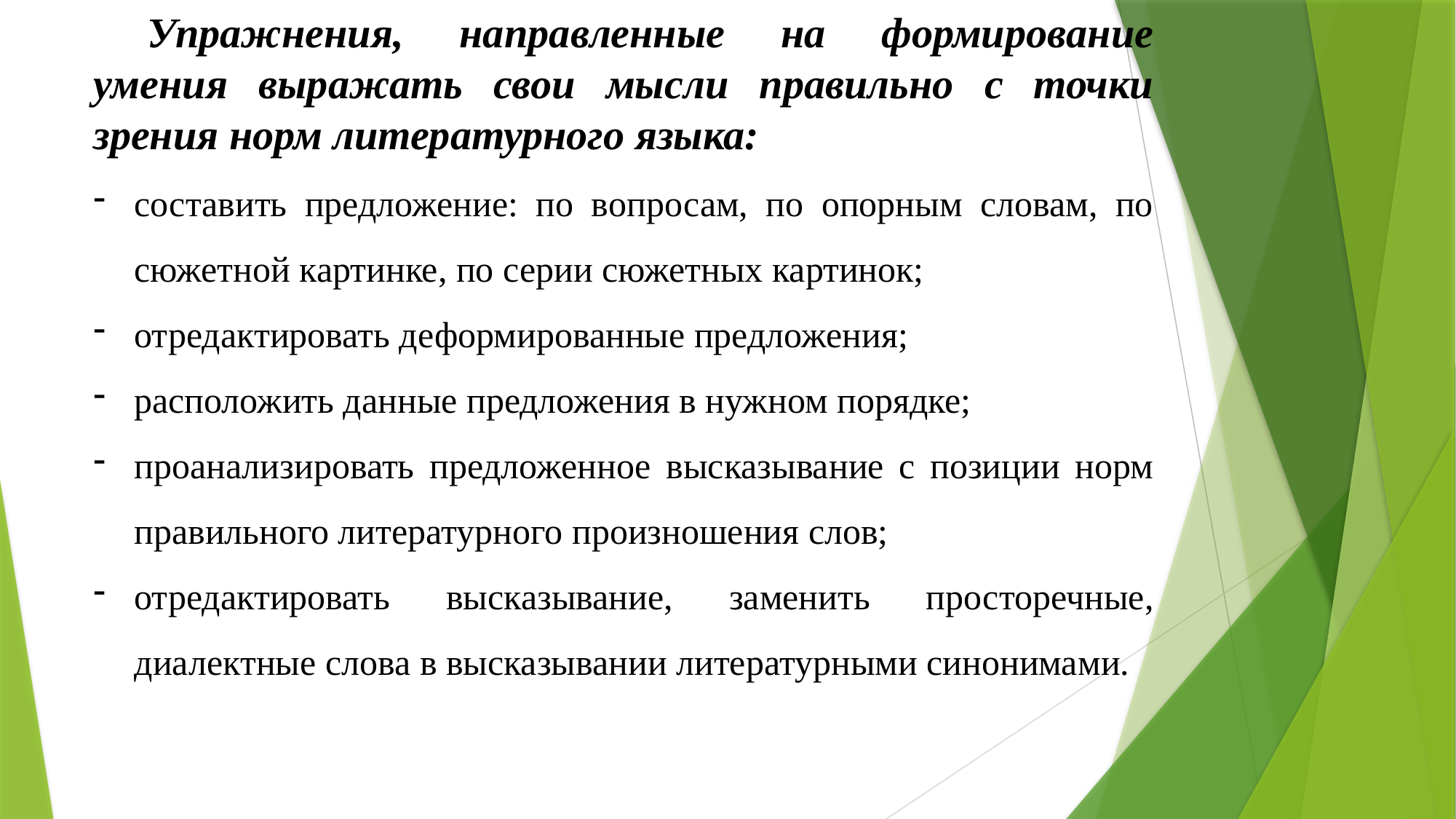

Упражнения, направленные на формирование умения выражать свои мысли правильно с точки зрения норм литературного языка:
составить предложение: по вопросам, по опорным словам, по сюжетной картинке, по серии сюжетных картинок;
отредактировать деформированные предложения;
расположить данные предложения в нужном порядке;
проанализировать предложенное высказывание с позиции норм правильного литературного произношения слов;
отредактировать высказывание, заменить просторечные, диалектные слова в высказывании литературными синонимами.